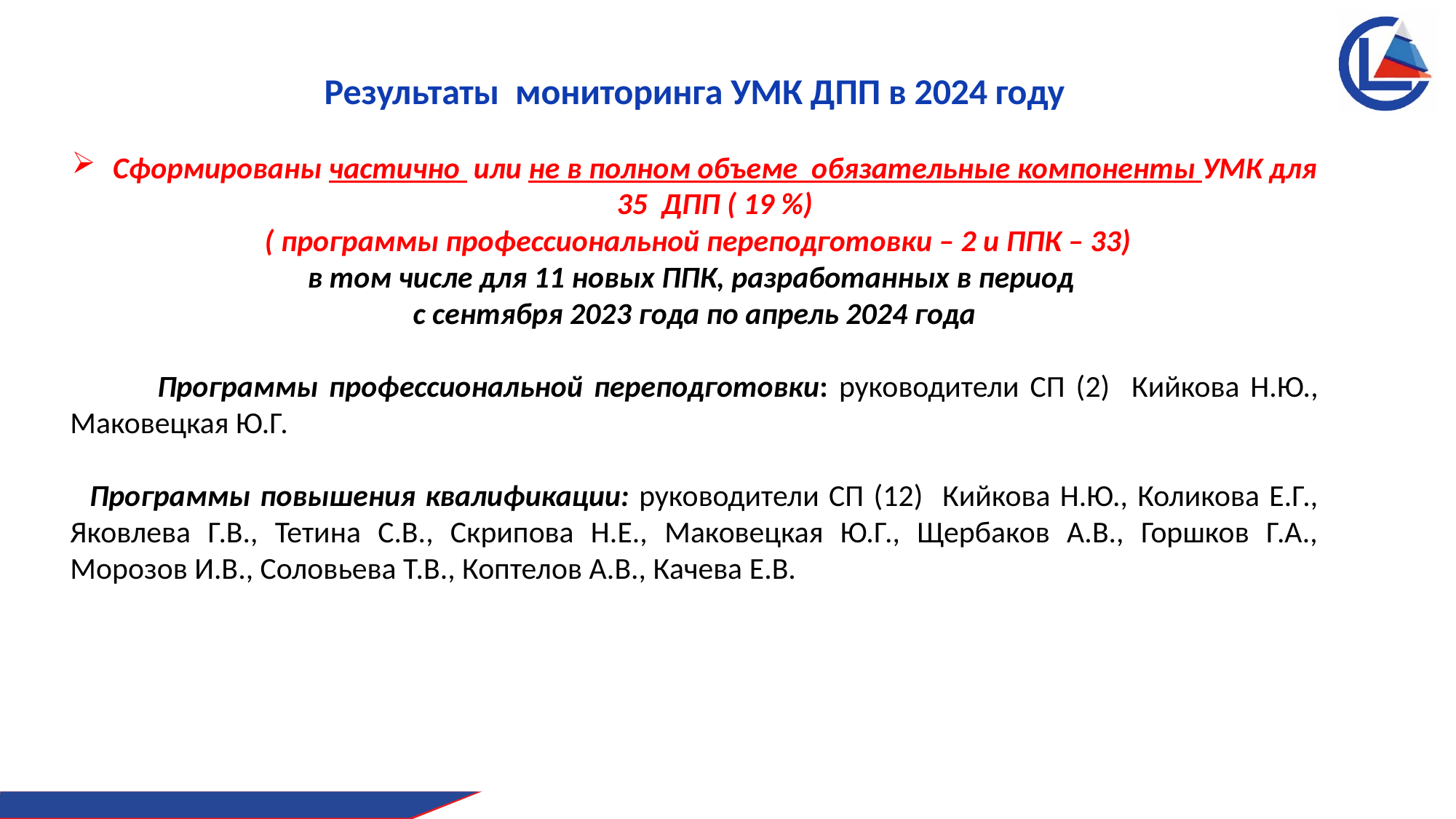

Результаты  мониторинга УМК ДПП в 2024 году

Сформированы частично  или не в полном объеме  обязательные компоненты УМК для 35  ДПП ( 19 %)
 ( программы профессиональной переподготовки – 2 и ППК – 33)
в том числе для 11 новых ППК, разработанных в период
с сентября 2023 года по апрель 2024 года

        Программы профессиональной переподготовки: руководители СП (2)  Кийкова Н.Ю., Маковецкая Ю.Г.

  Программы повышения квалификации: руководители СП (12)  Кийкова Н.Ю., Коликова Е.Г., Яковлева Г.В., Тетина С.В., Скрипова Н.Е., Маковецкая Ю.Г., Щербаков А.В., Горшков Г.А., Морозов И.В., Соловьева Т.В., Коптелов А.В., Качева Е.В.